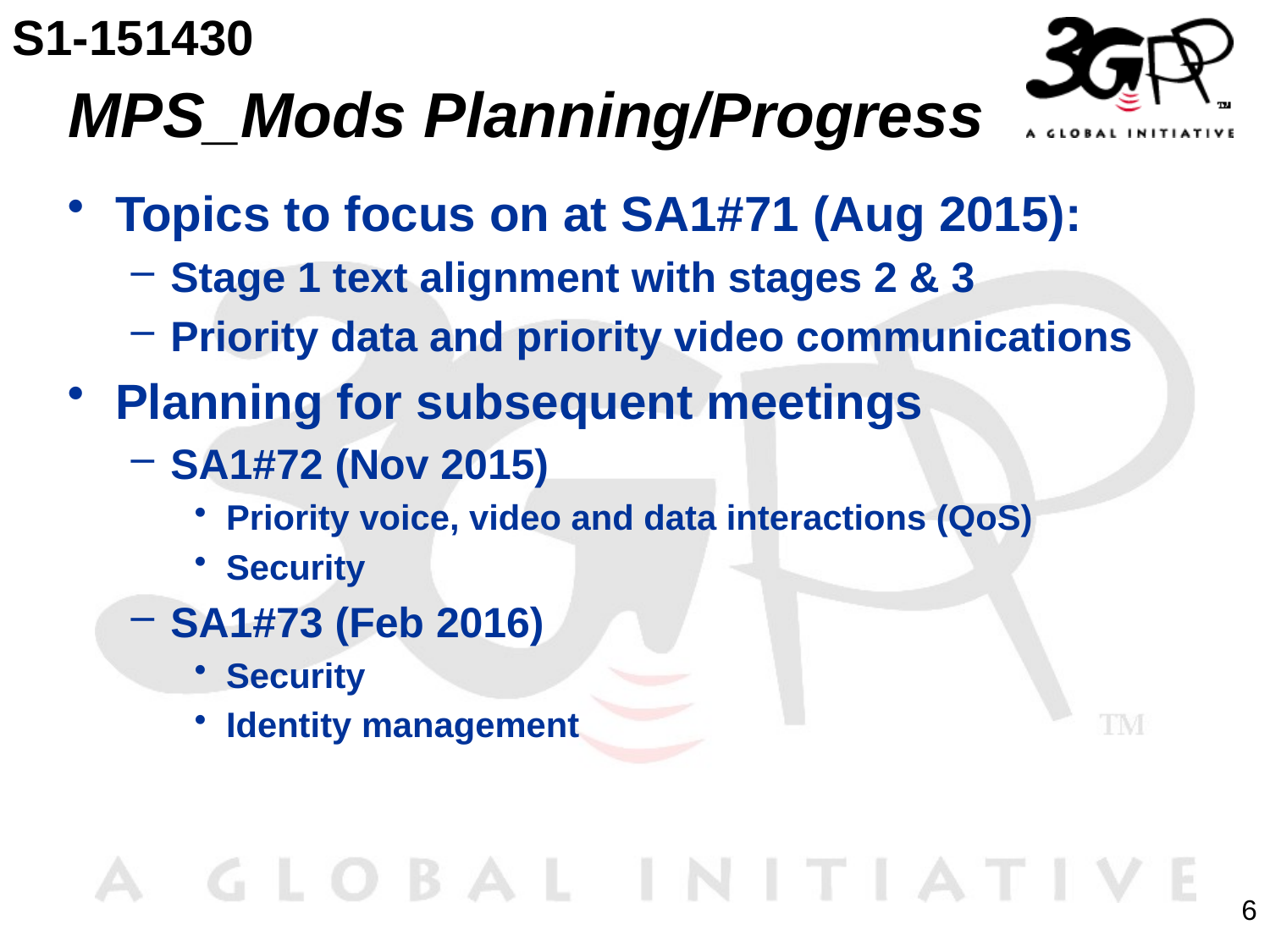

S1-151430
# MPS_Mods Planning/Progress
Topics to focus on at SA1#71 (Aug 2015):
Stage 1 text alignment with stages 2 & 3
Priority data and priority video communications
Planning for subsequent meetings
SA1#72 (Nov 2015)
Priority voice, video and data interactions (QoS)
Security
SA1#73 (Feb 2016)
Security
Identity management
6